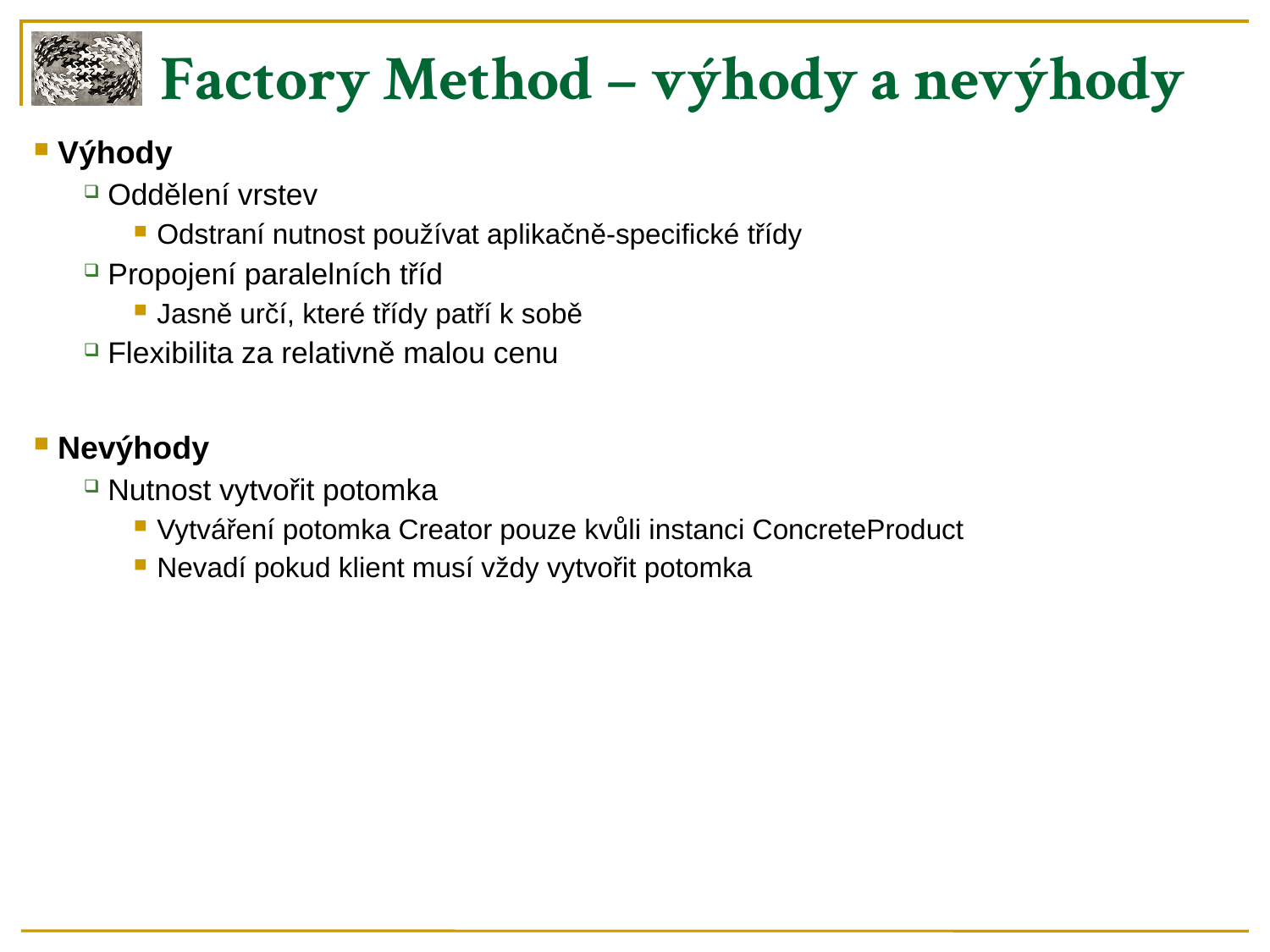

Factory Method – výhody a nevýhody
Výhody
Oddělení vrstev
Odstraní nutnost používat aplikačně-specifické třídy
Propojení paralelních tříd
Jasně určí, které třídy patří k sobě
Flexibilita za relativně malou cenu

Nevýhody
Nutnost vytvořit potomka
Vytváření potomka Creator pouze kvůli instanci ConcreteProduct
Nevadí pokud klient musí vždy vytvořit potomka